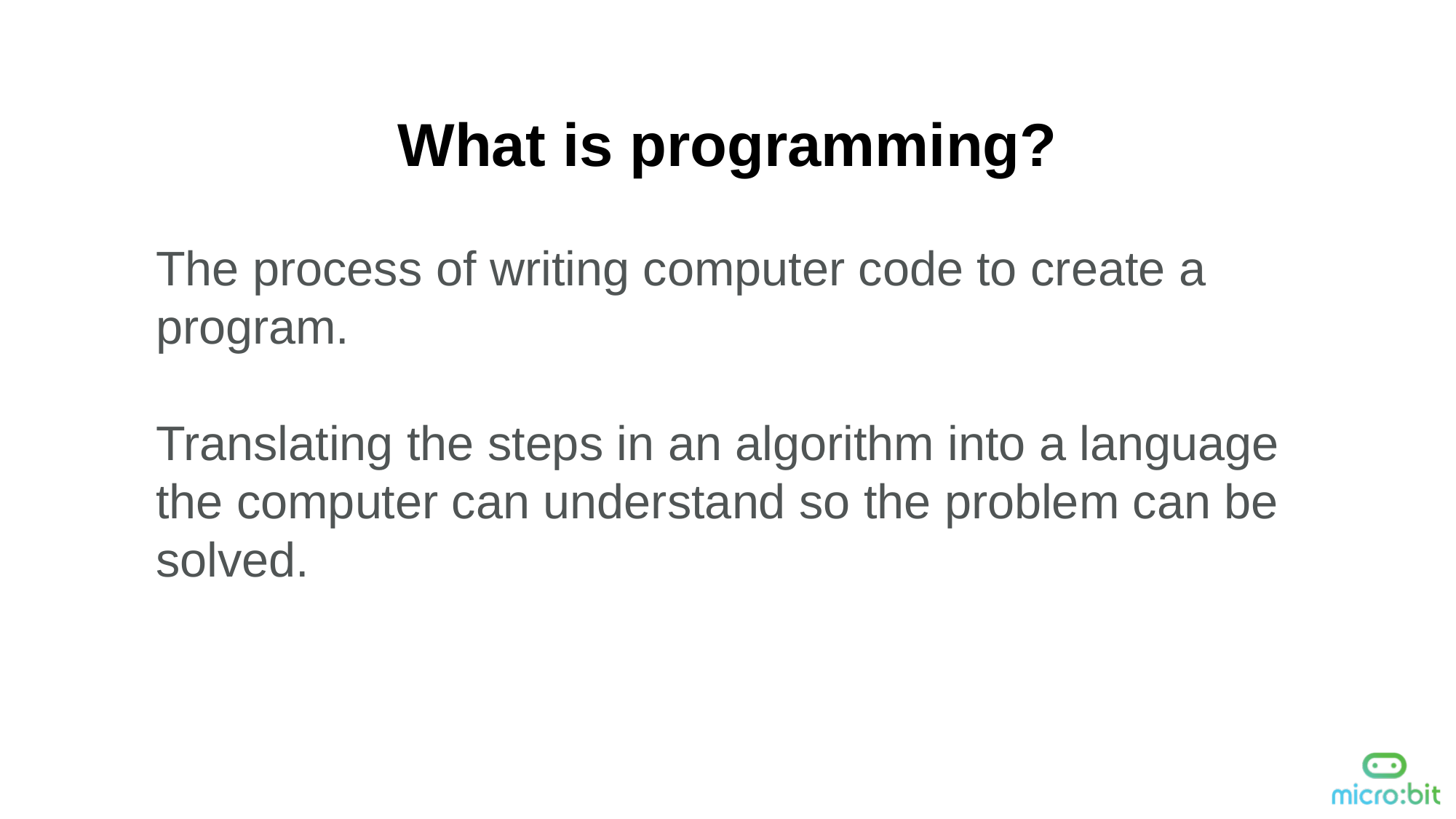

What is programming?

The process of writing computer code to create a program.

Translating the steps in an algorithm into a language the computer can understand so the problem can be solved.